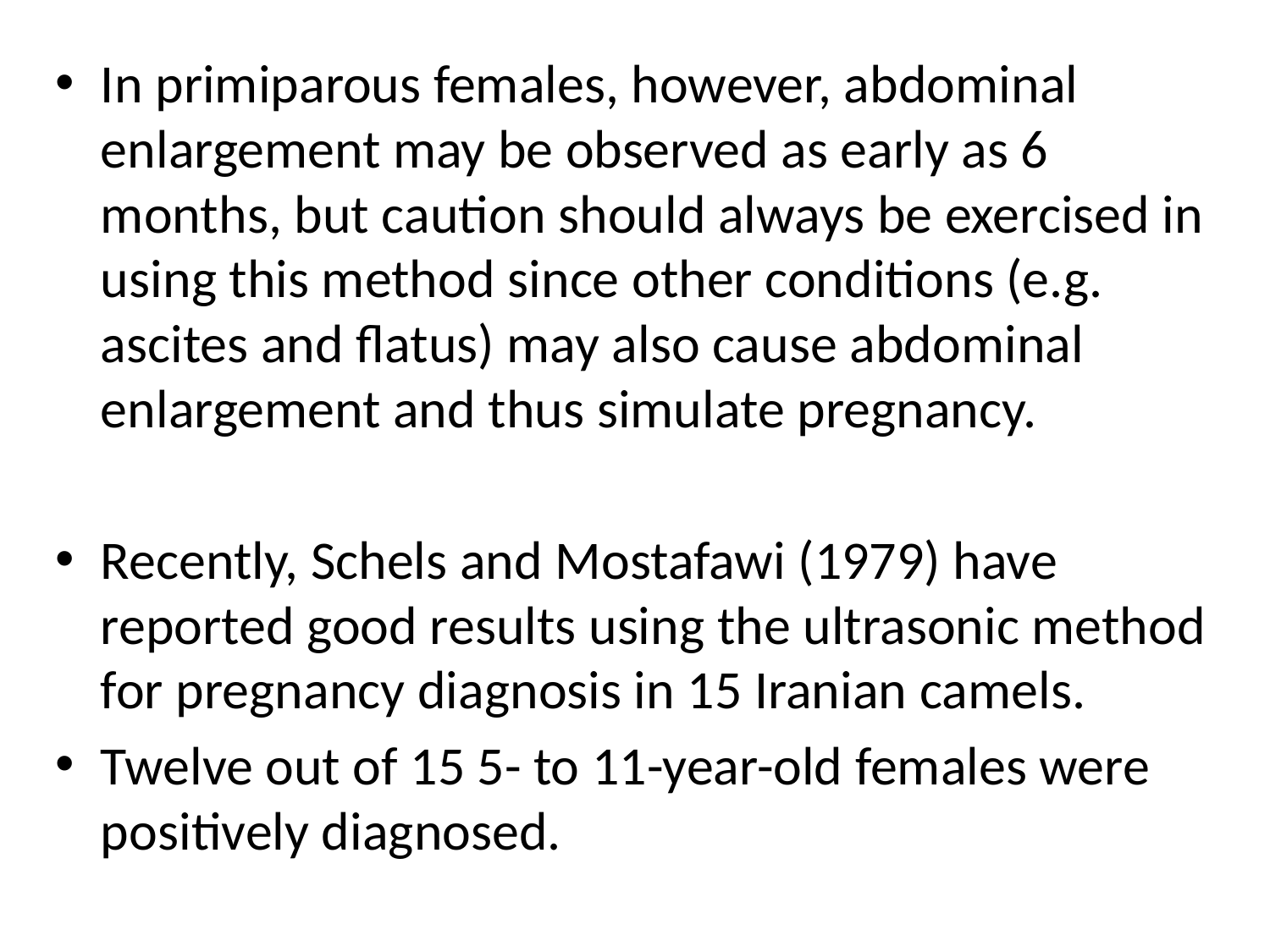

In primiparous females, however, abdominal enlargement may be observed as early as 6 months, but caution should always be exercised in using this method since other conditions (e.g. ascites and flatus) may also cause abdominal enlargement and thus simulate pregnancy.

Recently, Schels and Mostafawi (1979) have reported good results using the ultrasonic method for pregnancy diagnosis in 15 Iranian camels.
Twelve out of 15 5- to 11-year-old females were positively diagnosed.